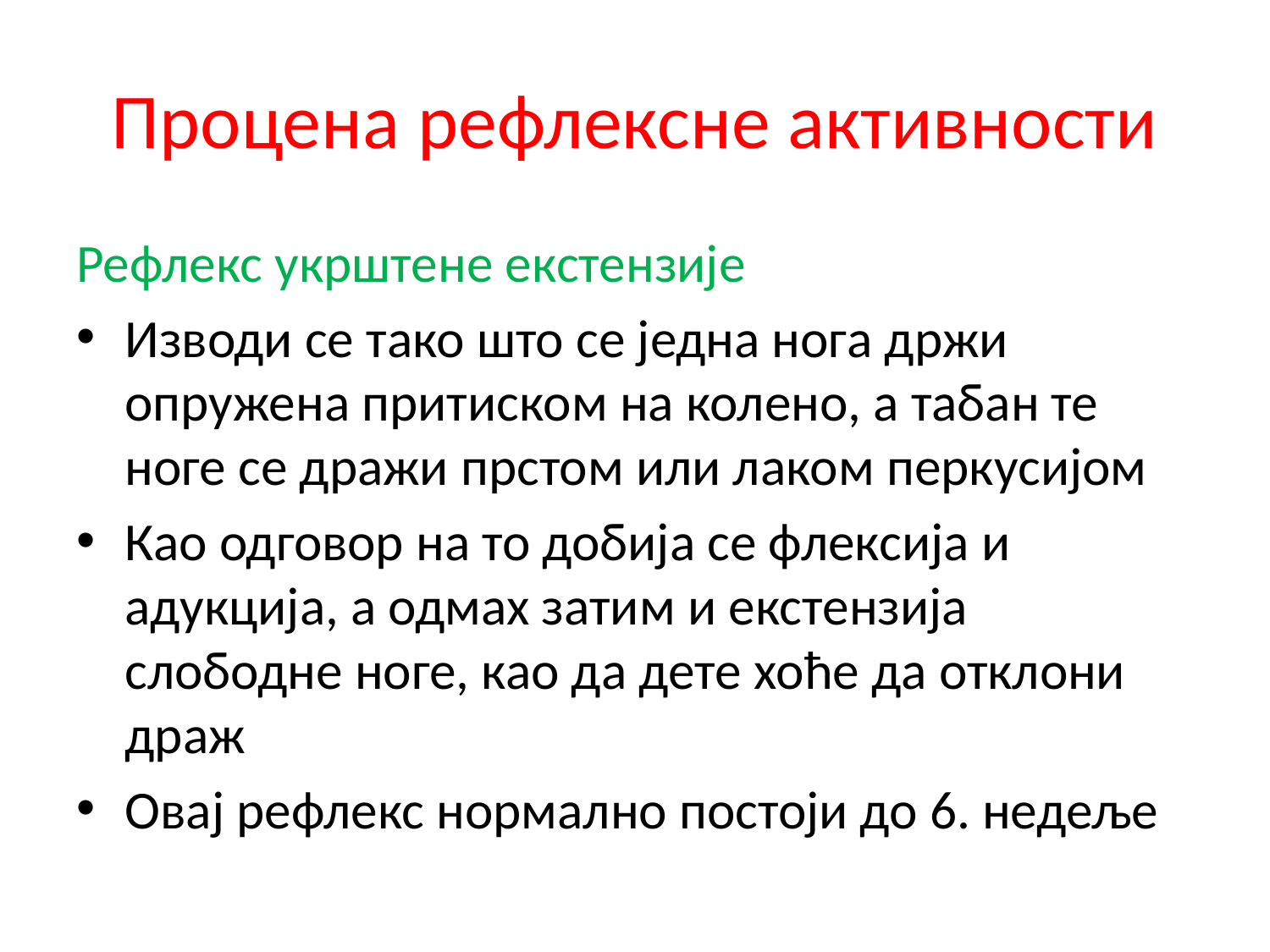

# Процена рефлексне активности
Рефлекс укрштене екстензије
Изводи се тако што се једна нога држи опружена притиском на колено, а табан те ноге се дражи прстом или лаком перкусијом
Као одговор на то добија се флексија и адукција, а одмах затим и екстензија слободне ноге, као да дете хоће да отклони драж
Овај рефлекс нормално постоји до 6. недеље